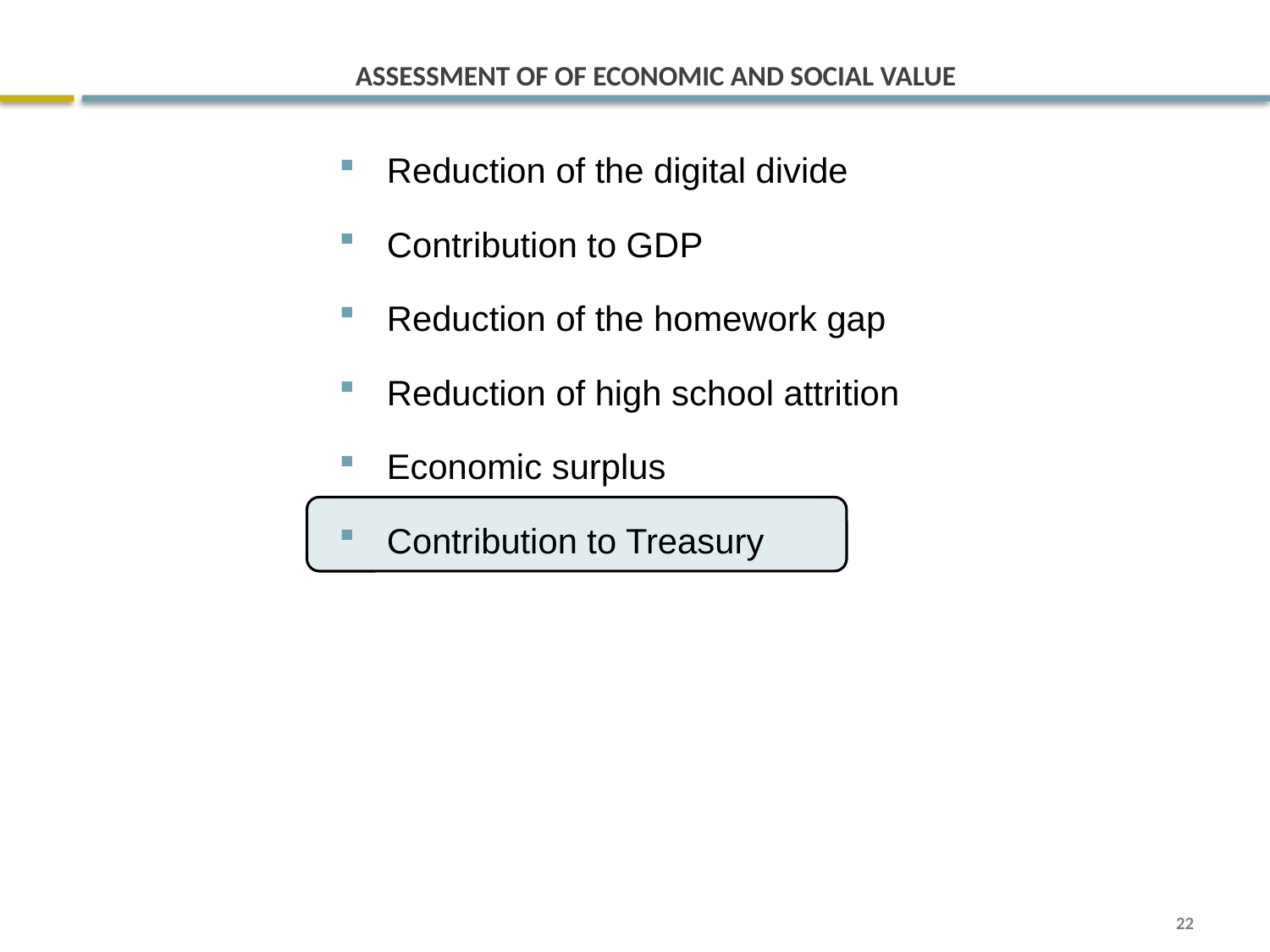

# ASSESSMENT OF OF ECONOMIC AND SOCIAL VALUE
Reduction of the digital divide
Contribution to GDP
Reduction of the homework gap
Reduction of high school attrition
Economic surplus
Contribution to Treasury